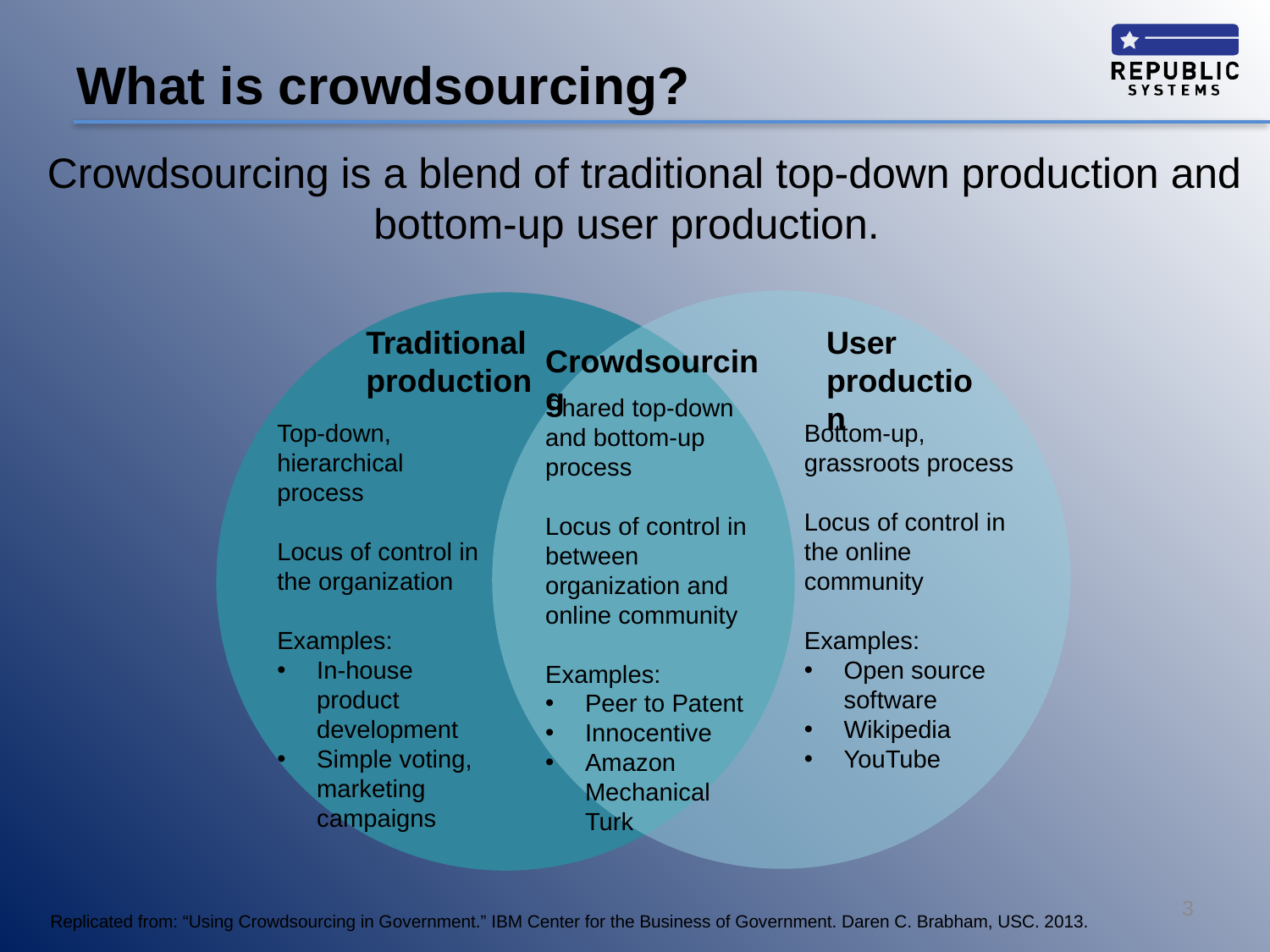

# What is crowdsourcing?
Crowdsourcing is a blend of traditional top-down production and bottom-up user production.

Traditional production
User production
Crowdsourcing
Shared top-down and bottom-up process

Locus of control in between organization and online community

Examples:
Peer to Patent
Innocentive
Amazon Mechanical Turk
Top-down, hierarchical process

Locus of control in the organization

Examples:
In-house product development
Simple voting, marketing campaigns
Bottom-up, grassroots process

Locus of control in the online community

Examples:
Open source software
Wikipedia
YouTube
3
Replicated from: “Using Crowdsourcing in Government.” IBM Center for the Business of Government. Daren C. Brabham, USC. 2013.